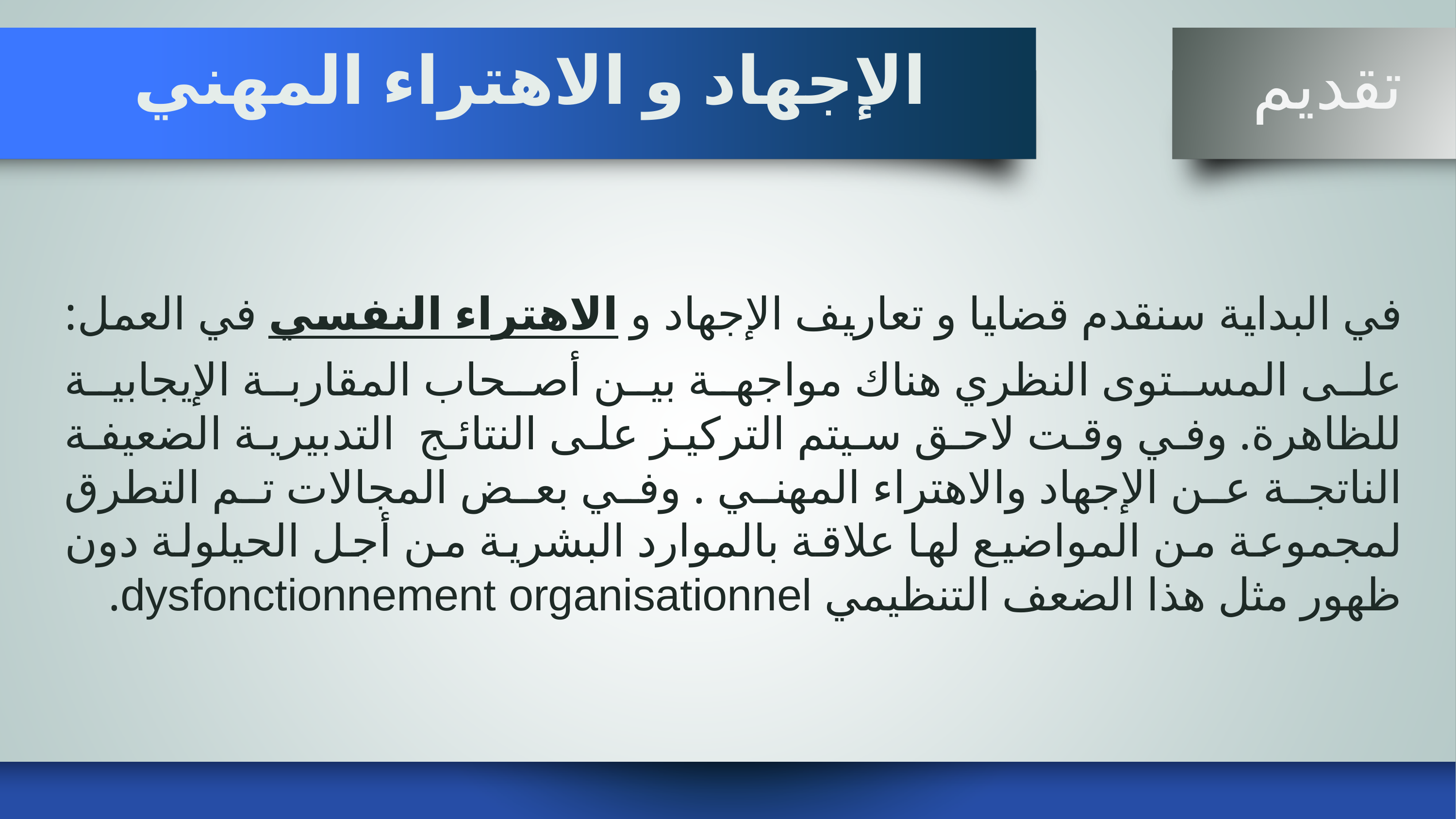

# الإجهاد و الاهتراء المهني
 تقديم
في البداية سنقدم قضايا و تعاريف الإجهاد و الاهتراء النفسي في العمل:
على المستوى النظري هناك مواجهة بين أصحاب المقاربة الإيجابية للظاهرة. وفي وقت لاحق سيتم التركيز على النتائج  التدبيرية الضعيفة الناتجة عن الإجهاد والاهتراء المهني . وفي بعض المجالات تم التطرق لمجموعة من المواضيع لها علاقة بالموارد البشرية من أجل الحيلولة دون ظهور مثل هذا الضعف التنظيمي dysfonctionnement organisationnel.